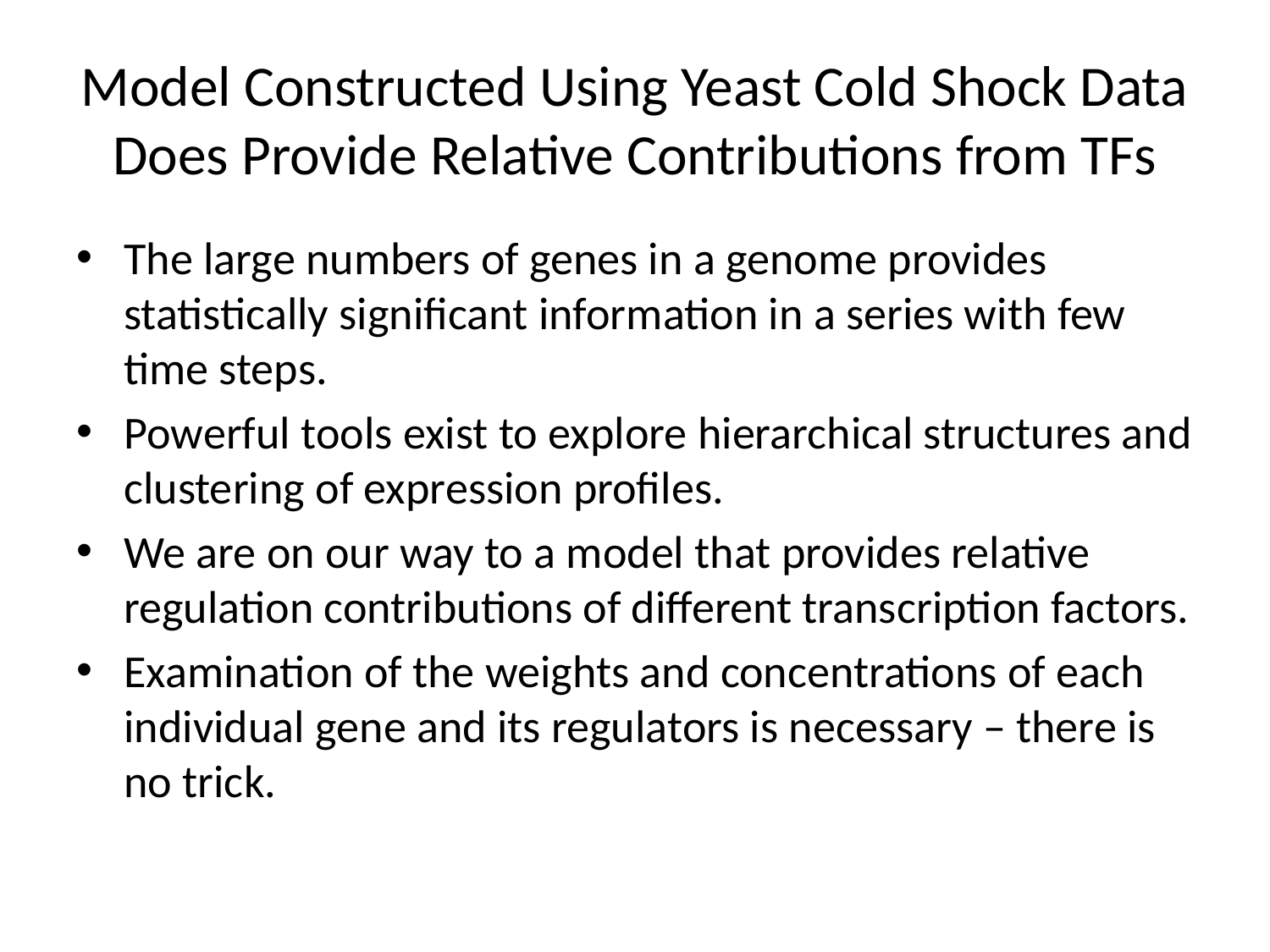

# Model Constructed Using Yeast Cold Shock Data Does Provide Relative Contributions from TFs
The large numbers of genes in a genome provides statistically significant information in a series with few time steps.
Powerful tools exist to explore hierarchical structures and clustering of expression profiles.
We are on our way to a model that provides relative regulation contributions of different transcription factors.
Examination of the weights and concentrations of each individual gene and its regulators is necessary – there is no trick.